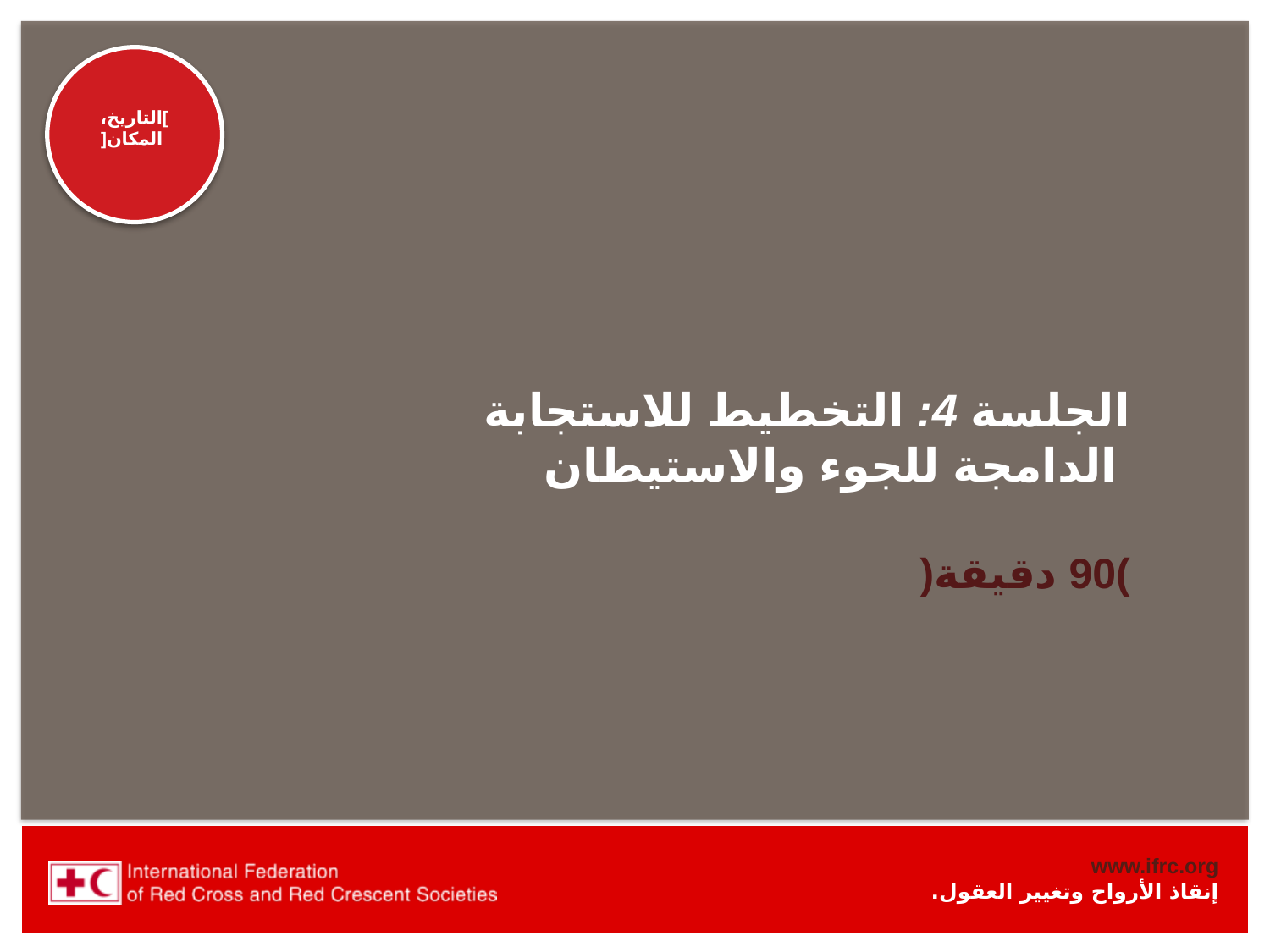

# الجلسة 4: التخطيط للاستجابة الدامجة للجوء والاستيطان
)90 دقيقة(